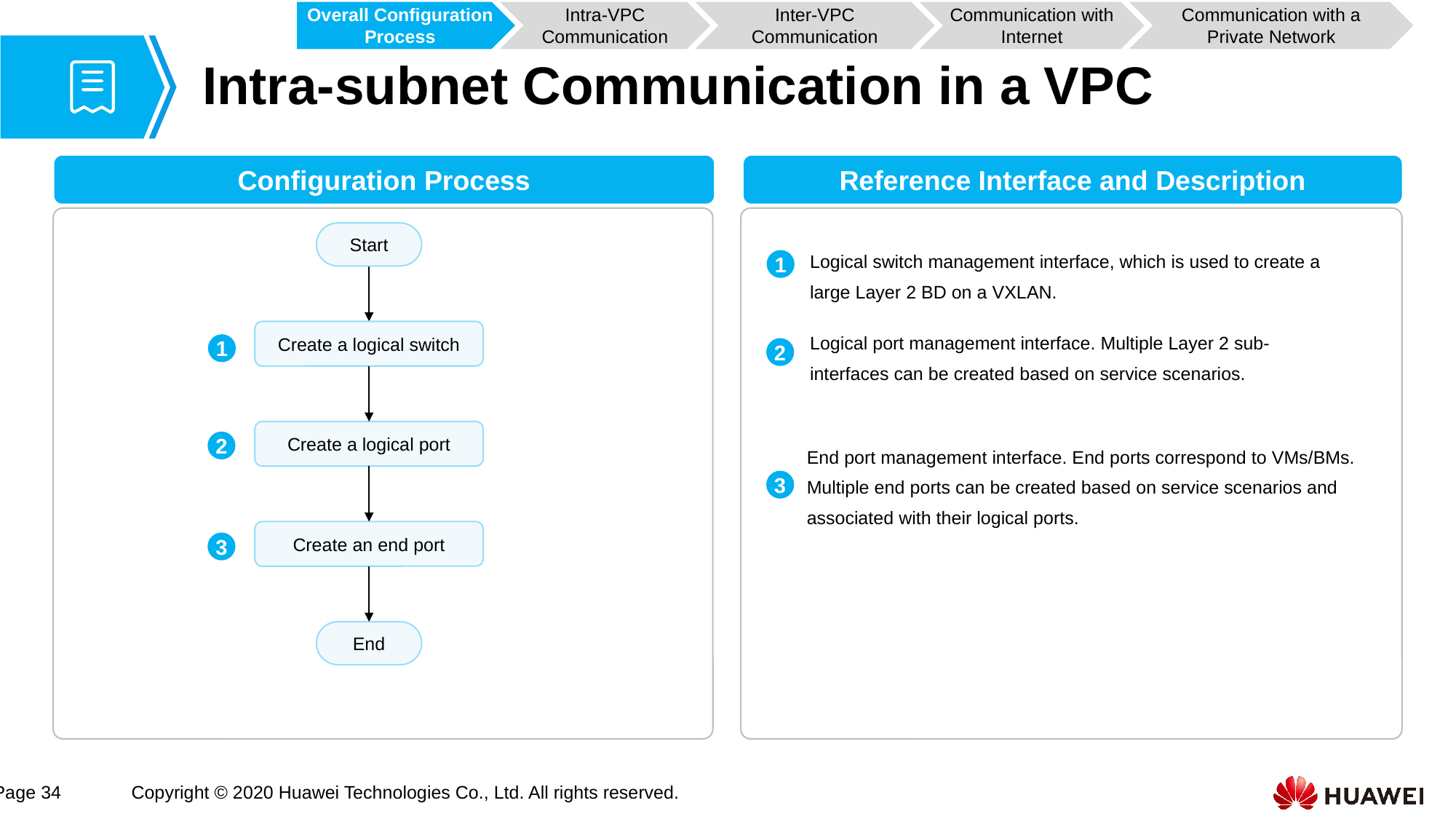

Overall Configuration Process
Intra-VPC Communication
Inter-VPC Communication
Communication with Internet
Communication with a Private Network
# Intra-subnet Communication in a VPC

Configuration Process
Reference Interface and Description

Start
Logical switch management interface, which is used to create a large Layer 2 BD on a VXLAN.
1
Logical port management interface. Multiple Layer 2 sub-interfaces can be created based on service scenarios.
Create a logical switch
1
2
Create a logical port
2
End port management interface. End ports correspond to VMs/BMs. Multiple end ports can be created based on service scenarios and associated with their logical ports.
3
Create an end port
3
End